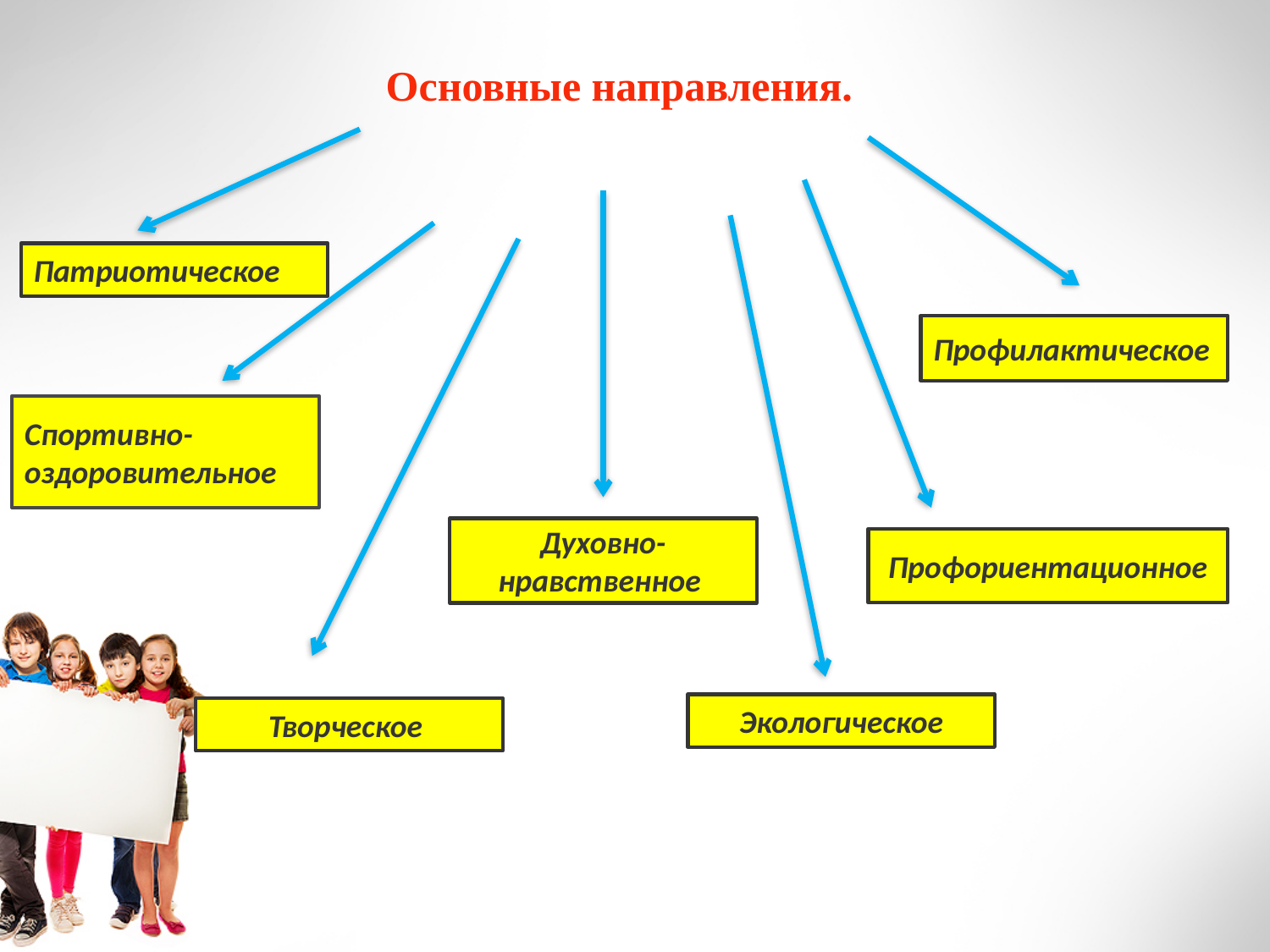

Основные направления.
Патриотическое
Профилактическое
Спортивно-оздоровительное
Духовно-нравственное
Профориентационное
Экологическое
Творческое